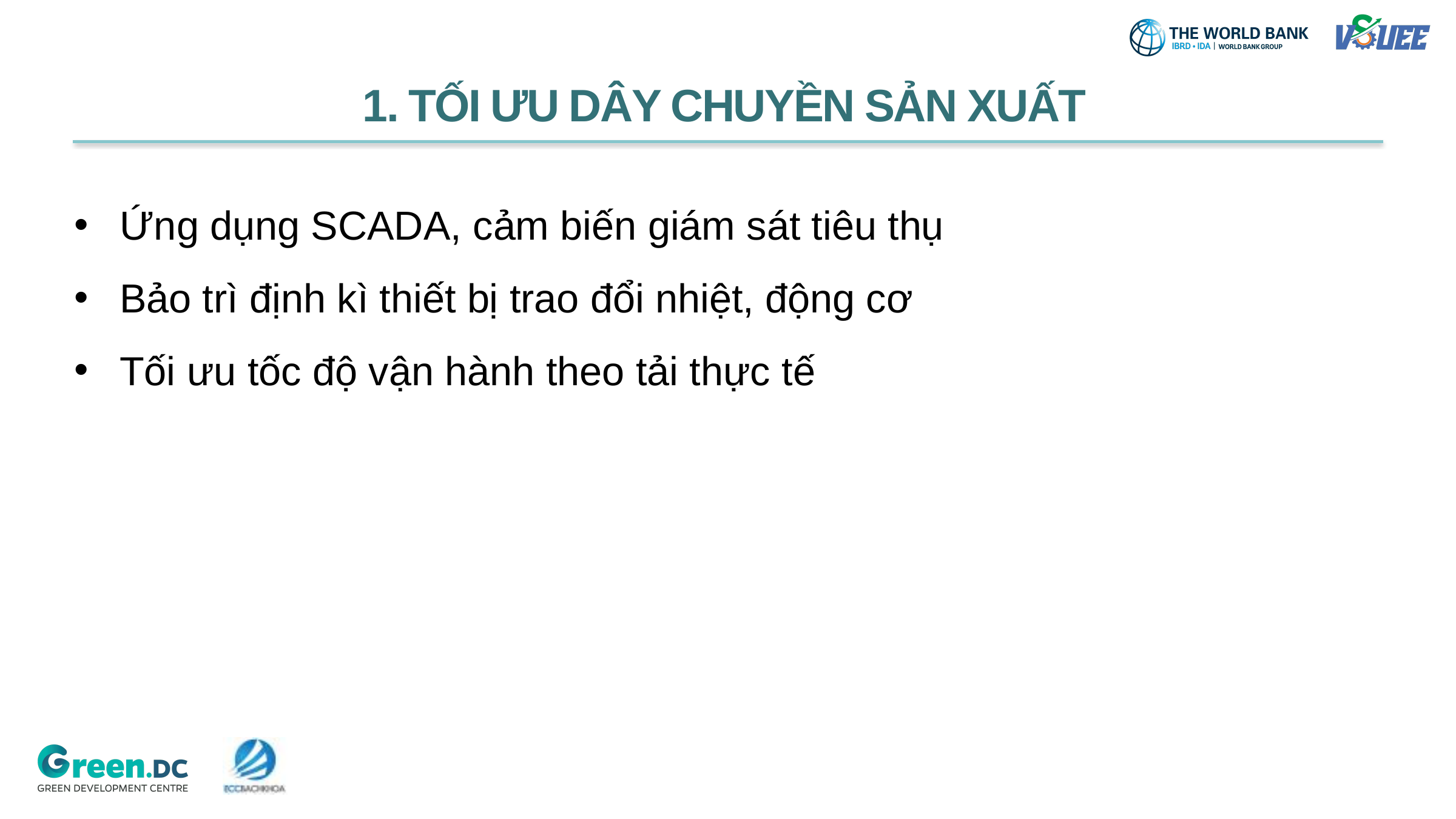

1. TỐI ƯU DÂY CHUYỀN SẢN XUẤT
Ứng dụng SCADA, cảm biến giám sát tiêu thụ
Bảo trì định kì thiết bị trao đổi nhiệt, động cơ
Tối ưu tốc độ vận hành theo tải thực tế